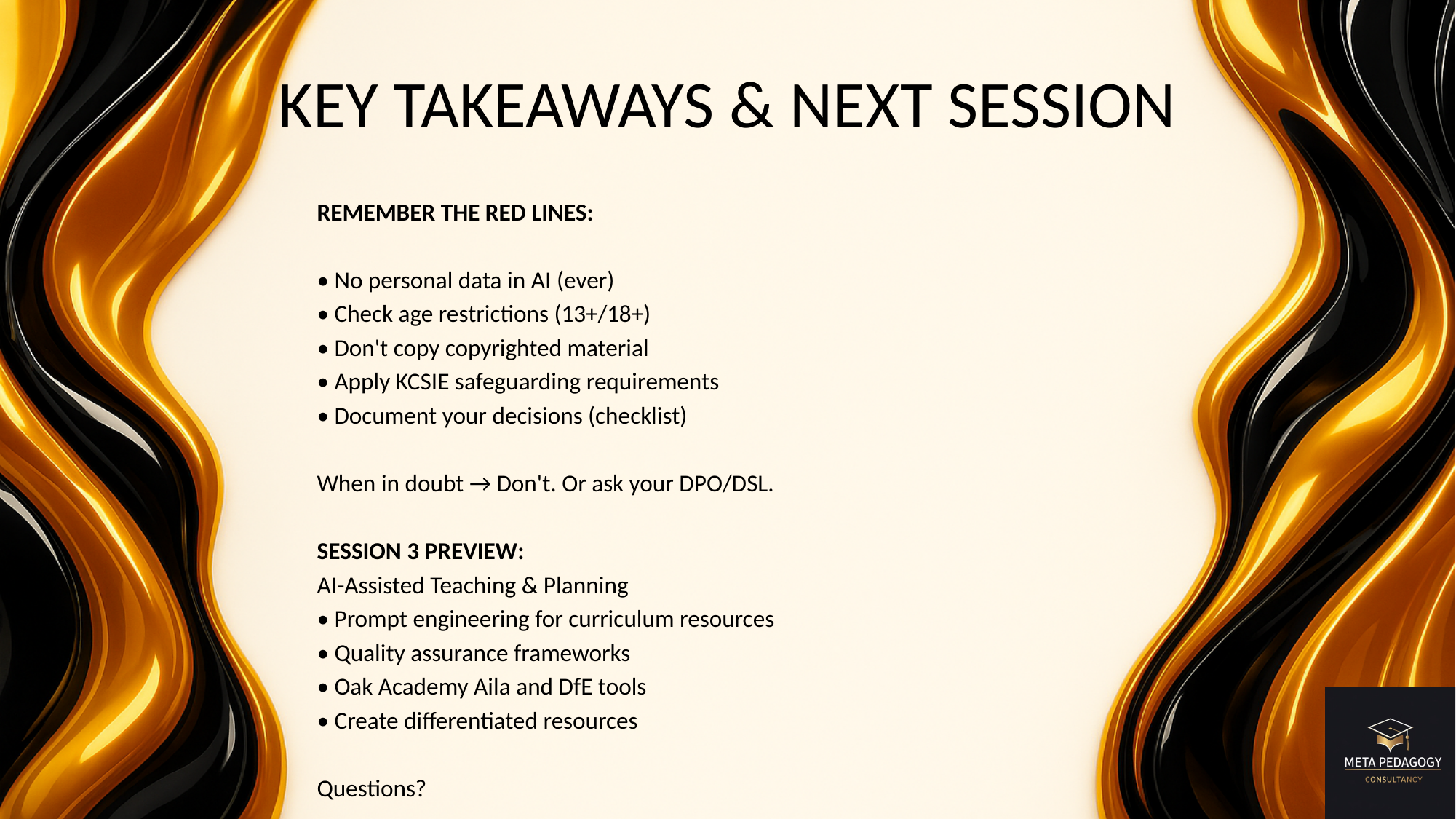

# KEY TAKEAWAYS & NEXT SESSION
REMEMBER THE RED LINES:

• No personal data in AI (ever)
• Check age restrictions (13+/18+)
• Don't copy copyrighted material
• Apply KCSIE safeguarding requirements
• Document your decisions (checklist)

When in doubt → Don't. Or ask your DPO/DSL.

SESSION 3 PREVIEW:
AI-Assisted Teaching & Planning
• Prompt engineering for curriculum resources
• Quality assurance frameworks
• Oak Academy Aila and DfE tools
• Create differentiated resources

Questions?